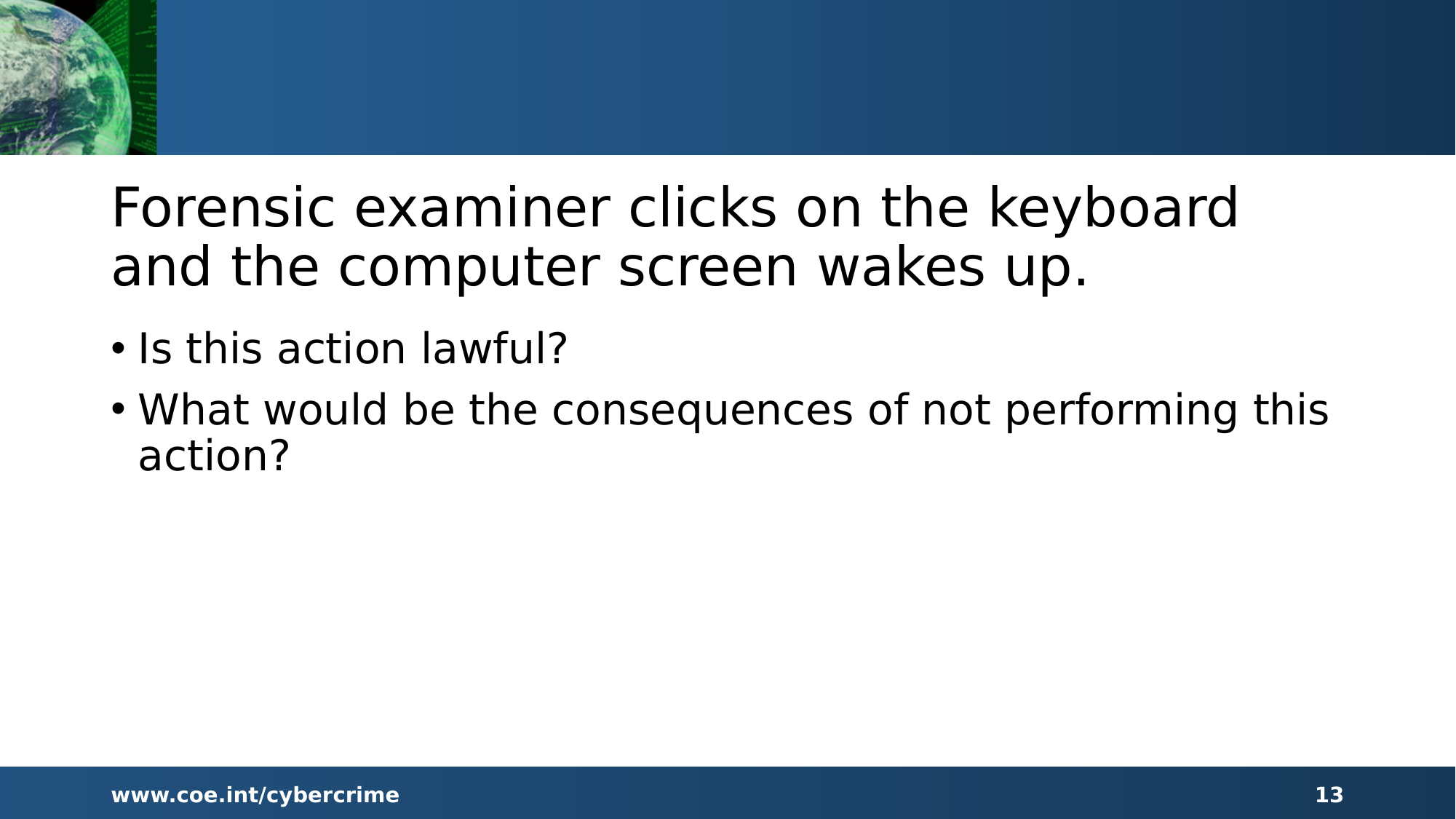

# Forensic examiner clicks on the keyboard and the computer screen wakes up.
Is this action lawful?
What would be the consequences of not performing this action?
www.coe.int/cybercrime
13